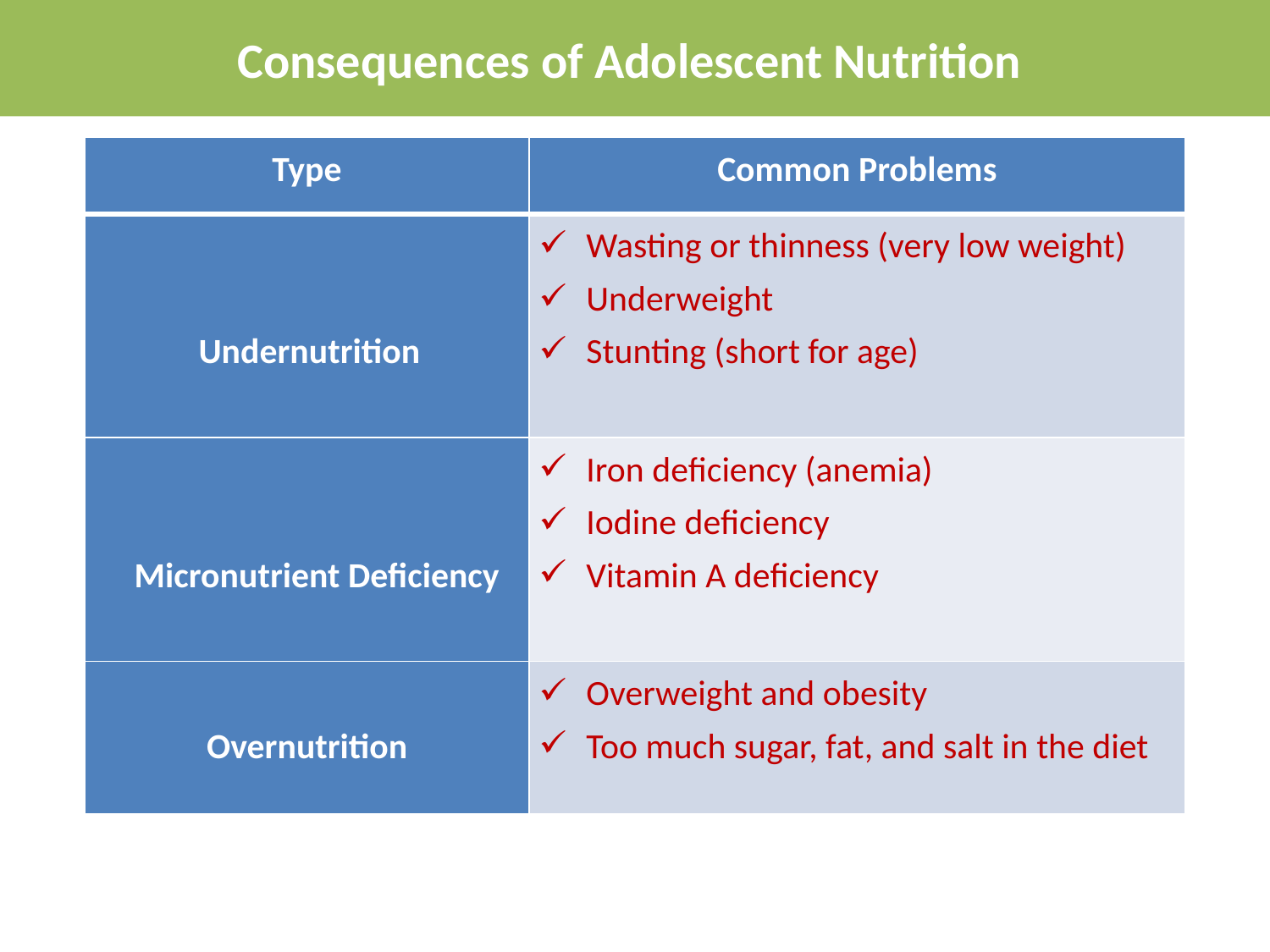

Consequences of Adolescent Nutrition
| Type | Common Problems |
| --- | --- |
| Undernutrition | Wasting or thinness (very low weight) Underweight Stunting (short for age) |
| Micronutrient Deficiency | Iron deficiency (anemia) Iodine deficiency Vitamin A deficiency |
| Overnutrition | Overweight and obesity Too much sugar, fat, and salt in the diet |